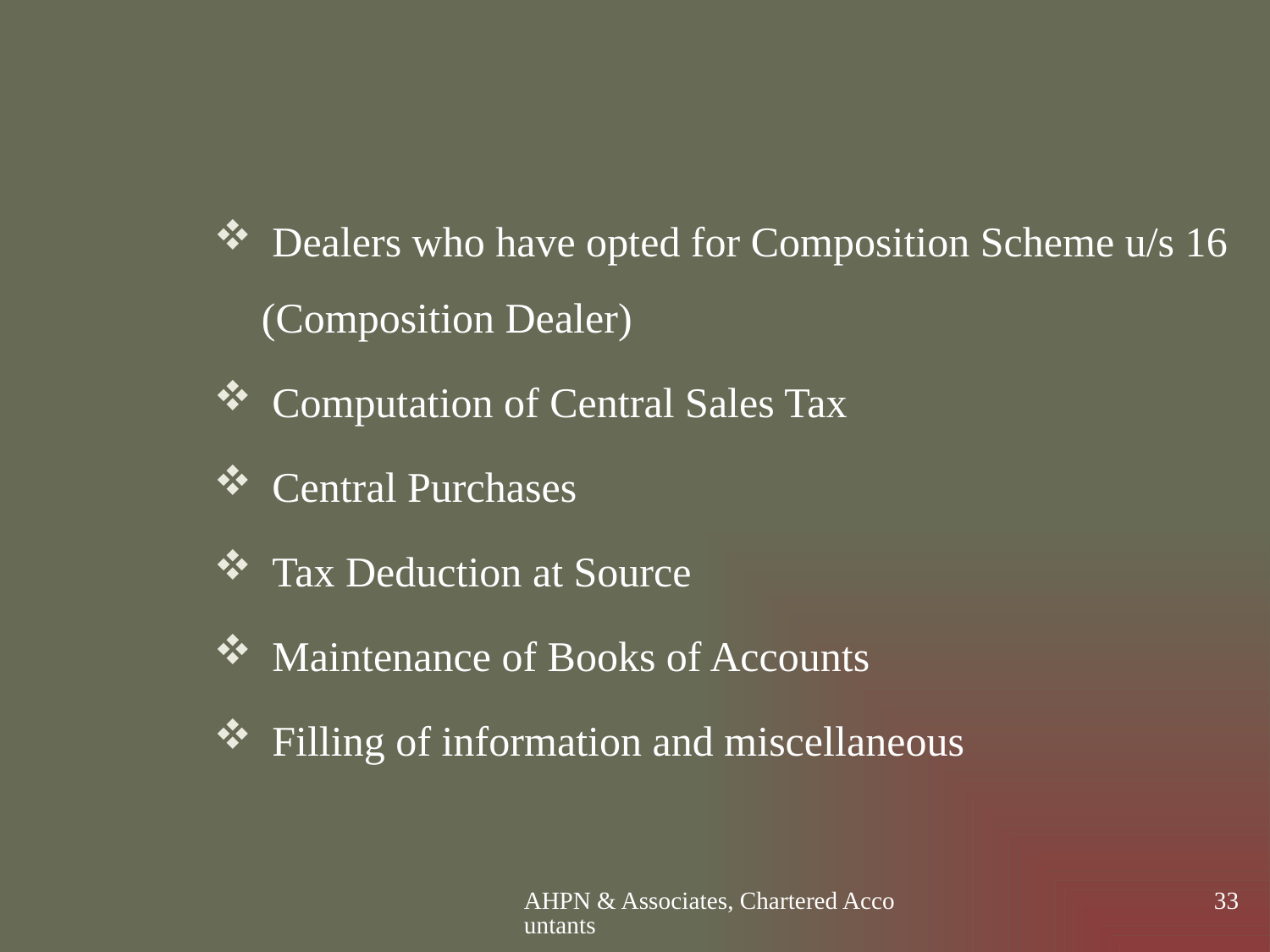

Dealers who have opted for Composition Scheme u/s 16 (Composition Dealer)
 Computation of Central Sales Tax
 Central Purchases
 Tax Deduction at Source
 Maintenance of Books of Accounts
 Filling of information and miscellaneous

AHPN & Associates, Chartered Accountants
33